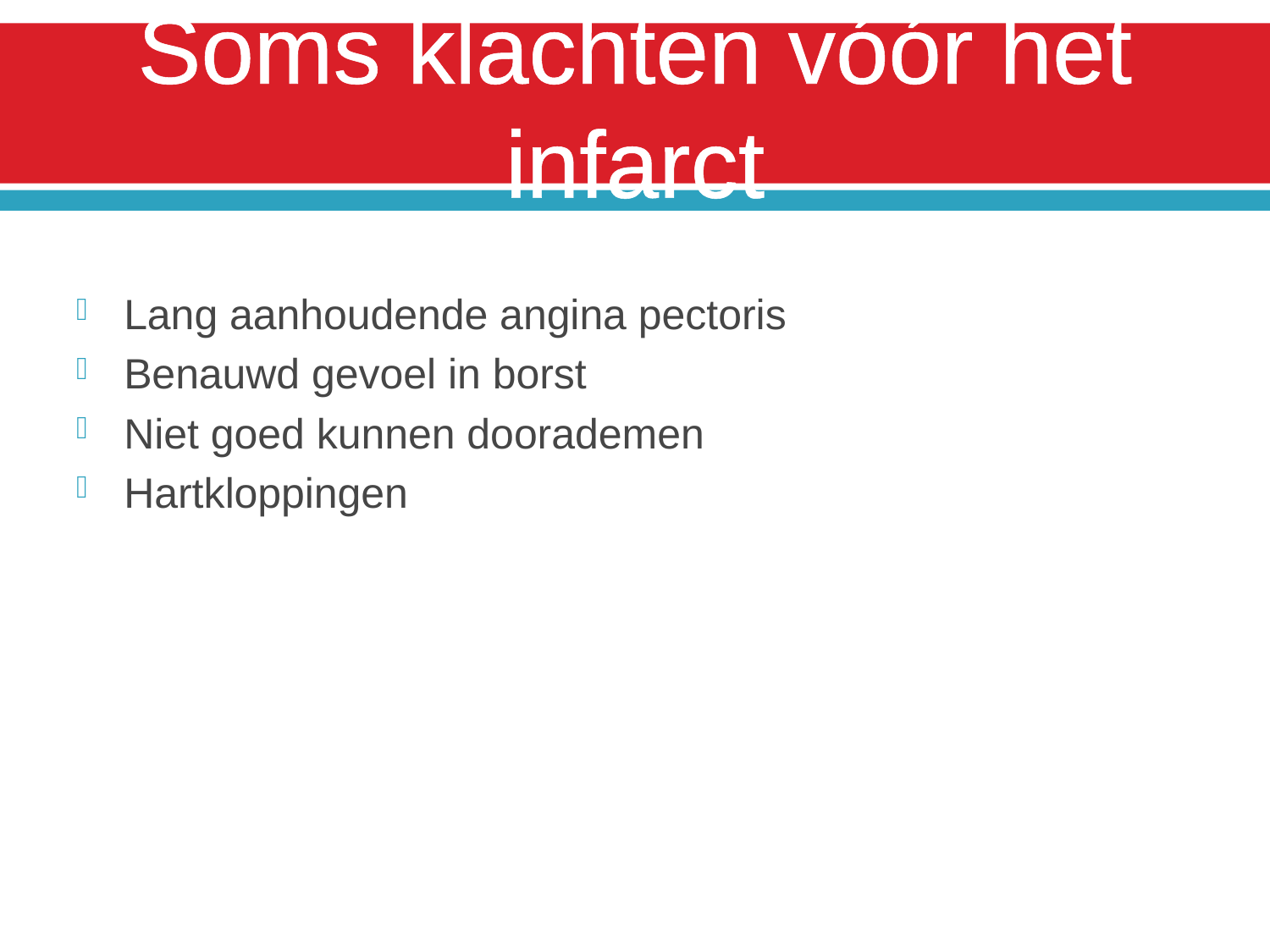

# Soms klachten vóór het infarct

Lang aanhoudende angina pectoris
Benauwd gevoel in borst
Niet goed kunnen doorademen
Hartkloppingen